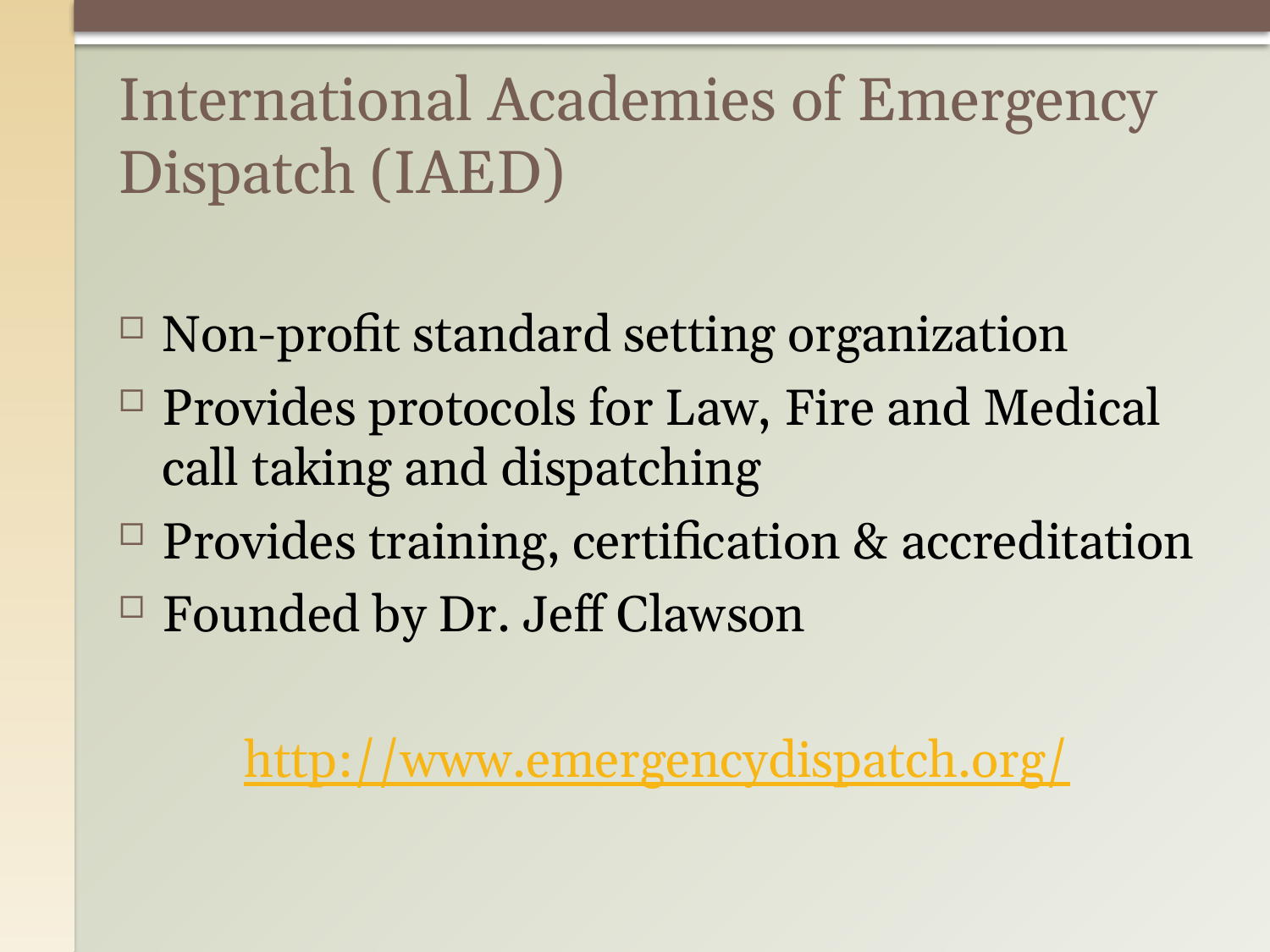

# International Academies of Emergency Dispatch (IAED)

Non-profit standard setting organization
Provides protocols for Law, Fire and Medical call taking and dispatching
Provides training, certification & accreditation
Founded by Dr. Jeff Clawson

	http://www.emergencydispatch.org/